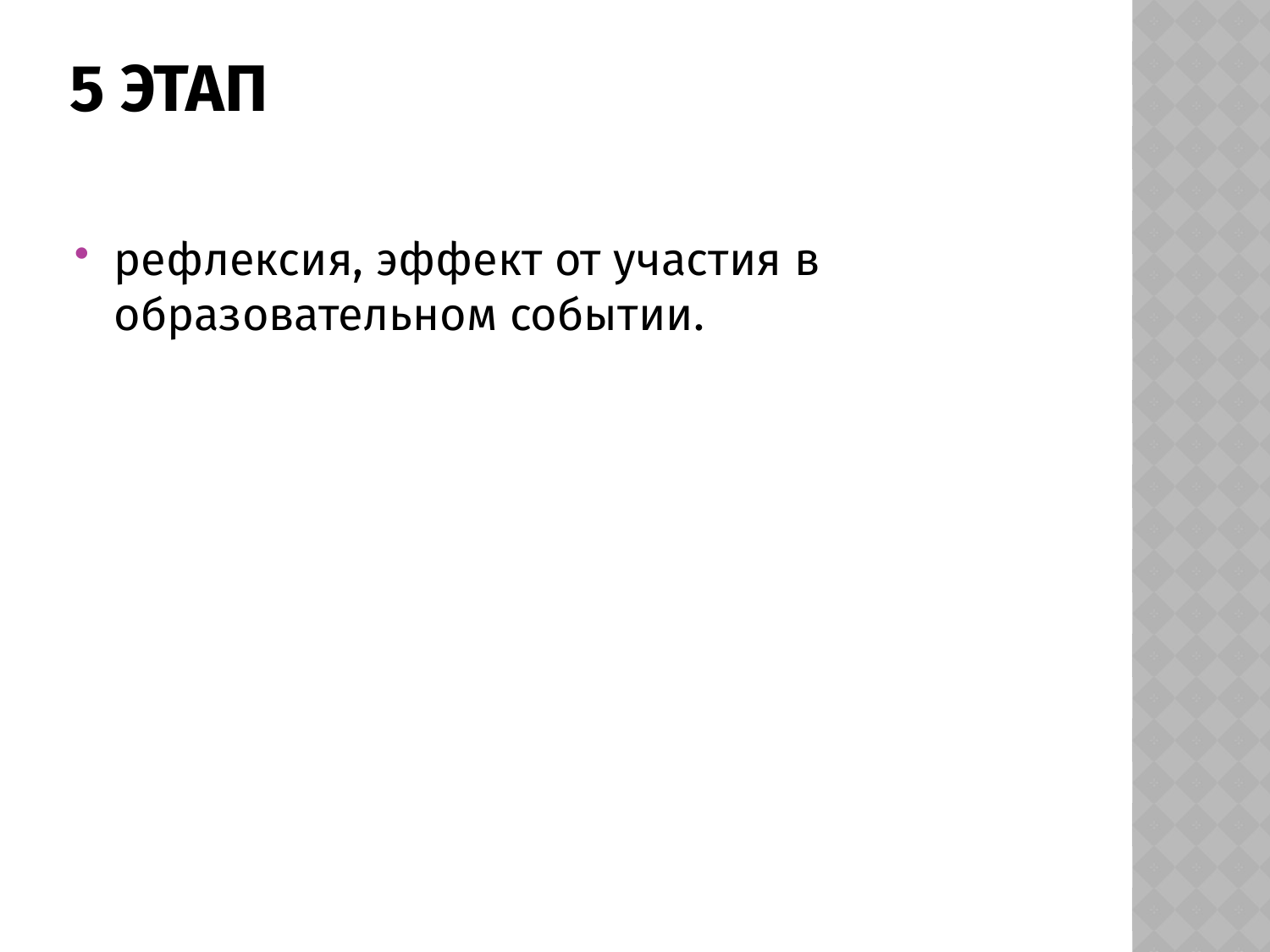

# 5 этап
рефлексия, эффект от участия в образовательном событии.